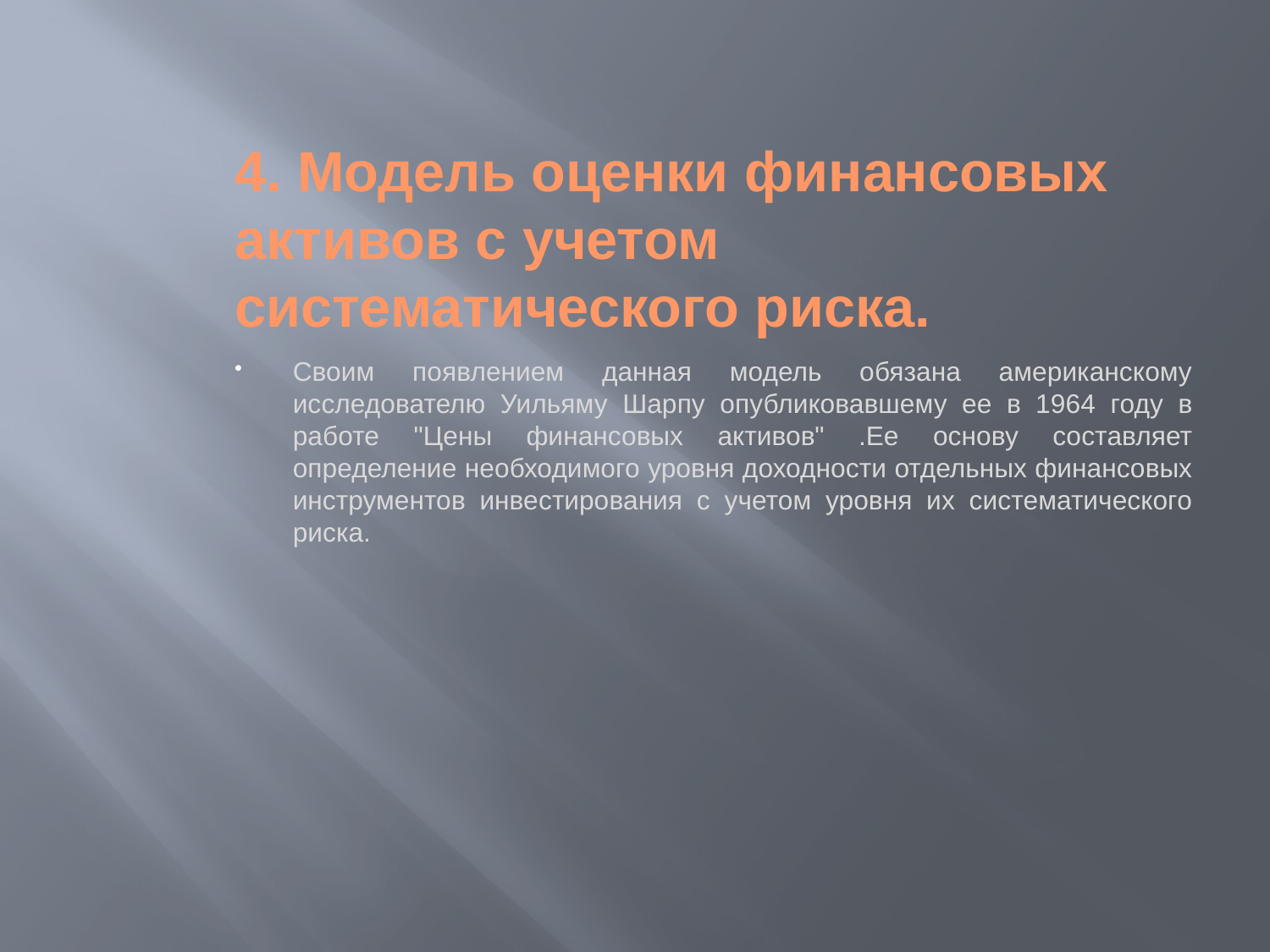

4. Модель оценки финансовых активов с учетом систематического риска.
Своим появлением данная модель обязана американскому исследователю Уильяму Шарпу опубликовавшему ее в 1964 году в работе "Цены финансовых активов" .Ее основу составляет определение необходимого уровня доходности отдельных финансовых инструментов инвестирования с учетом уровня их систематического риска.